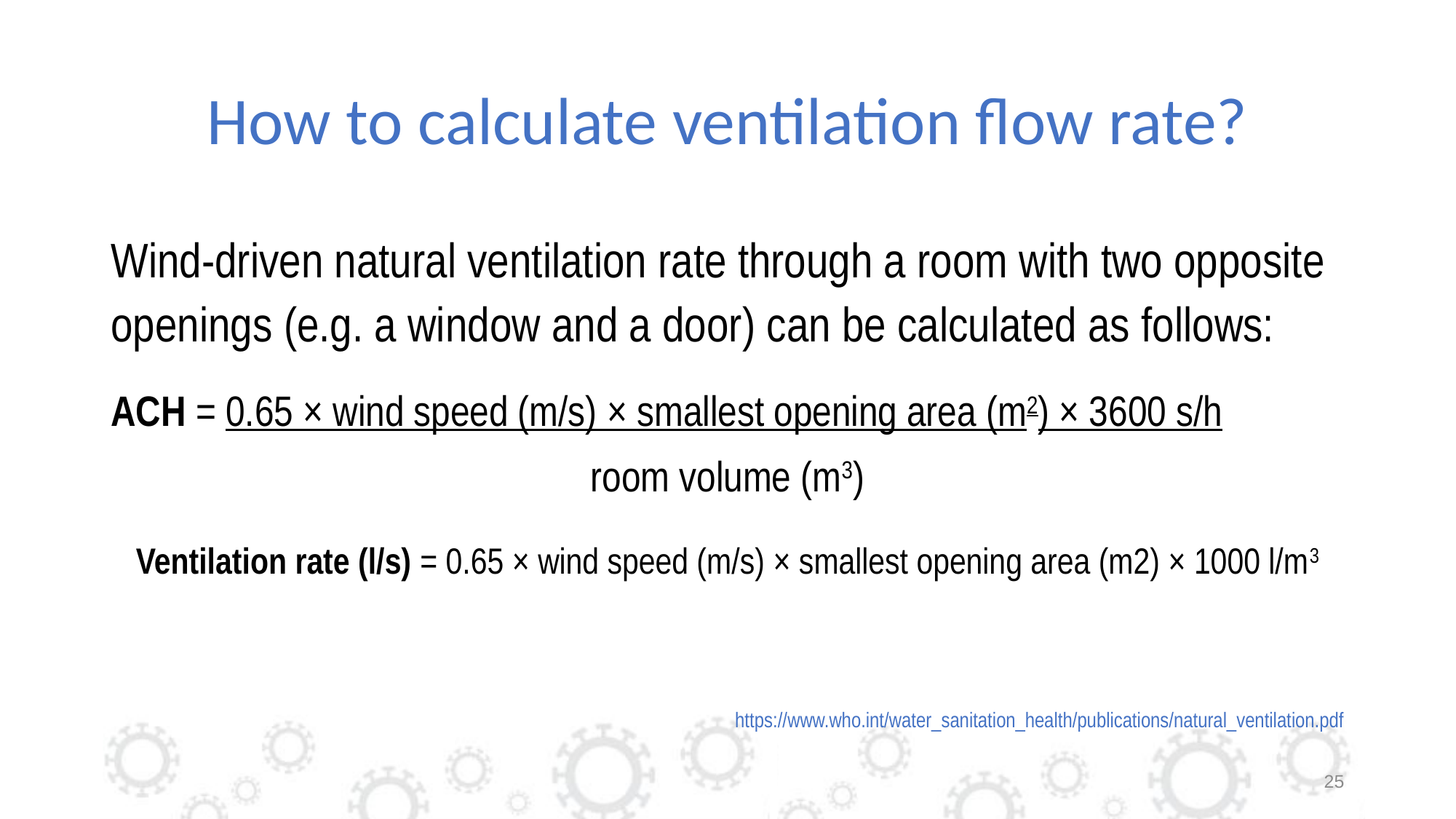

# How to calculate ventilation flow rate?
Wind-driven natural ventilation rate through a room with two opposite openings (e.g. a window and a door) can be calculated as follows:
ACH = 0.65 × wind speed (m/s) × smallest opening area (m2) × 3600 s/h
room volume (m3)
Ventilation rate (l/s) = 0.65 × wind speed (m/s) × smallest opening area (m2) × 1000 l/m3
https://www.who.int/water_sanitation_health/publications/natural_ventilation.pdf
25